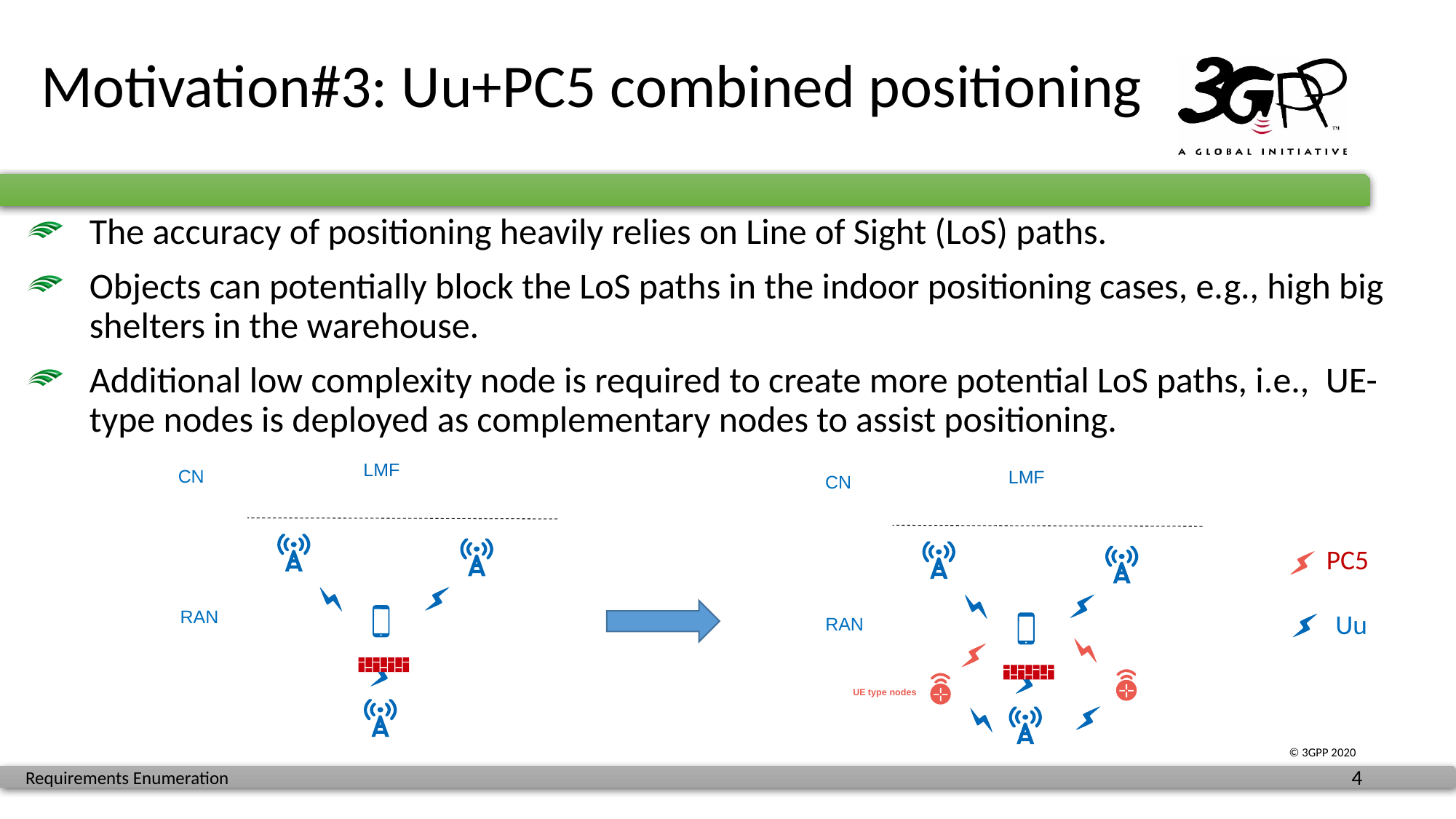

# Motivation#3: Uu+PC5 combined positioning
The accuracy of positioning heavily relies on Line of Sight (LoS) paths.
Objects can potentially block the LoS paths in the indoor positioning cases, e.g., high big shelters in the warehouse.
Additional low complexity node is required to create more potential LoS paths, i.e.,  UE-type nodes is deployed as complementary nodes to assist positioning.

LMF

CN

RAN

LMF

CN

RAN

PC5

Uu

UE type nodes